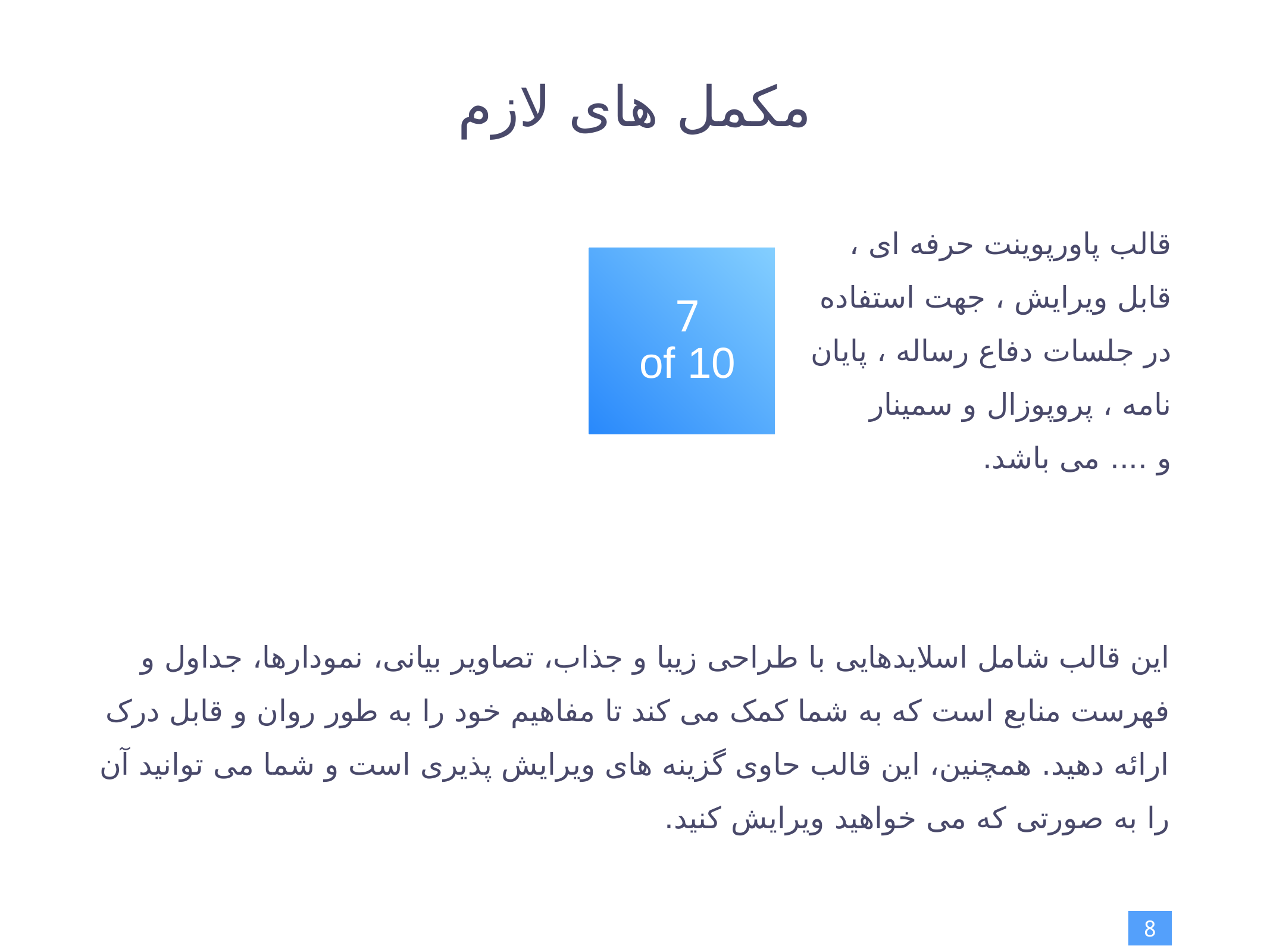

# مکمل های لازم

7
of 10
قالب پاورپوينت حرفه ای ، قابل ویرایش ، جهت استفاده در جلسات دفاع رساله ، پایان نامه ، پروپوزال و سمینار و .... می باشد.

این قالب شامل اسلایدهایی با طراحی زیبا و جذاب، تصاویر بیانی، نمودارها، جداول و فهرست منابع است که به شما کمک می کند تا مفاهیم خود را به طور روان و قابل درک ارائه دهید. همچنین، این قالب حاوی گزینه های ویرایش پذیری است و شما می توانید آن را به صورتی که می خواهید ویرایش کنید.
8